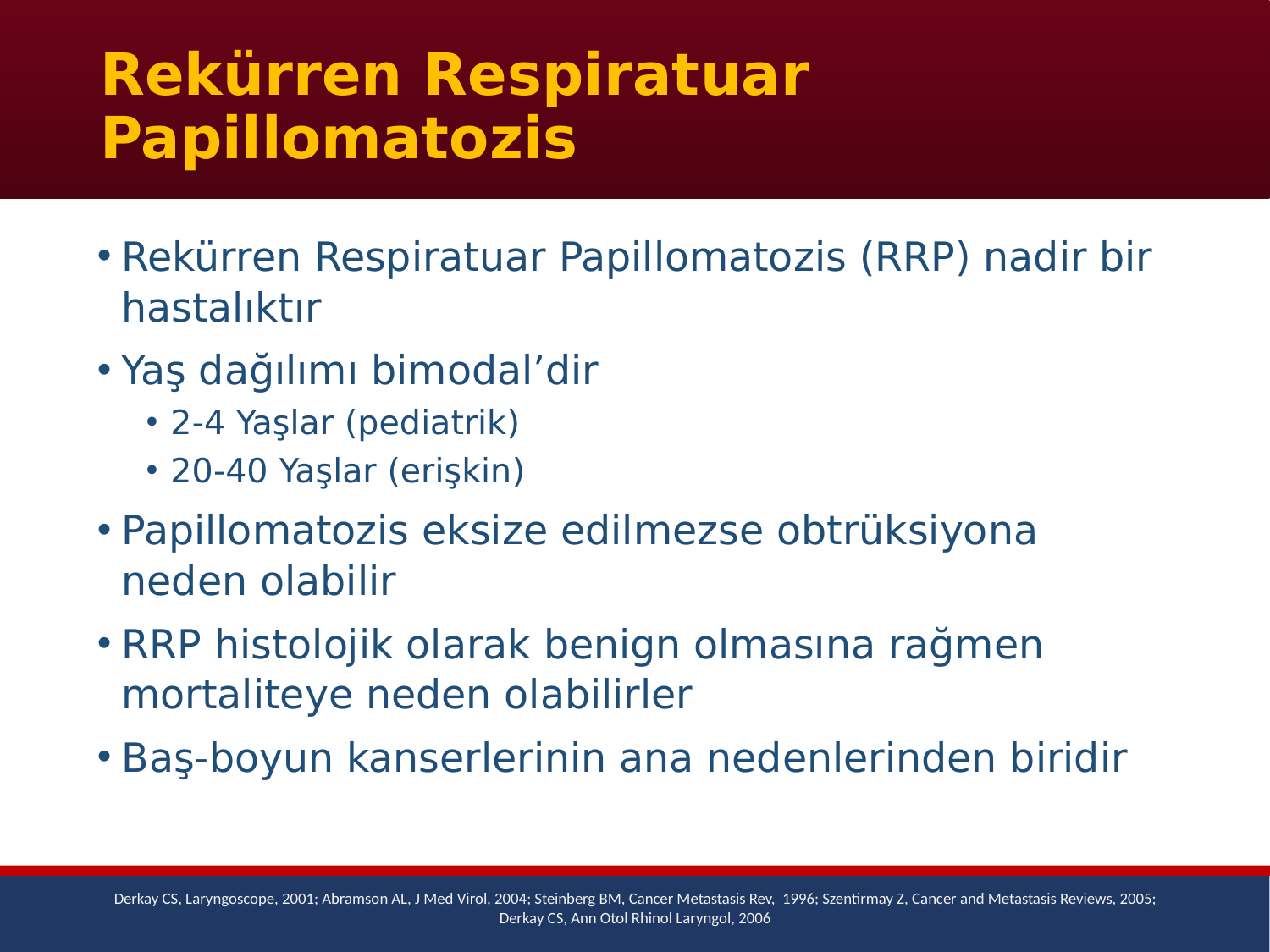

# Rekürren Respiratuar Papillomatozis
Rekürren Respiratuar Papillomatozis (RRP) nadir bir hastalıktır
Yaş dağılımı bimodal’dir
2-4 Yaşlar (pediatrik)
20-40 Yaşlar (erişkin)
Papillomatozis eksize edilmezse obtrüksiyona neden olabilir
RRP histolojik olarak benign olmasına rağmen mortaliteye neden olabilirler
Baş-boyun kanserlerinin ana nedenlerinden biridir
Derkay CS, Laryngoscope, 2001; Abramson AL, J Med Virol, 2004; Steinberg BM, Cancer Metastasis Rev,  1996; Szentirmay Z, Cancer and Metastasis Reviews, 2005; Derkay CS, Ann Otol Rhinol Laryngol, 2006